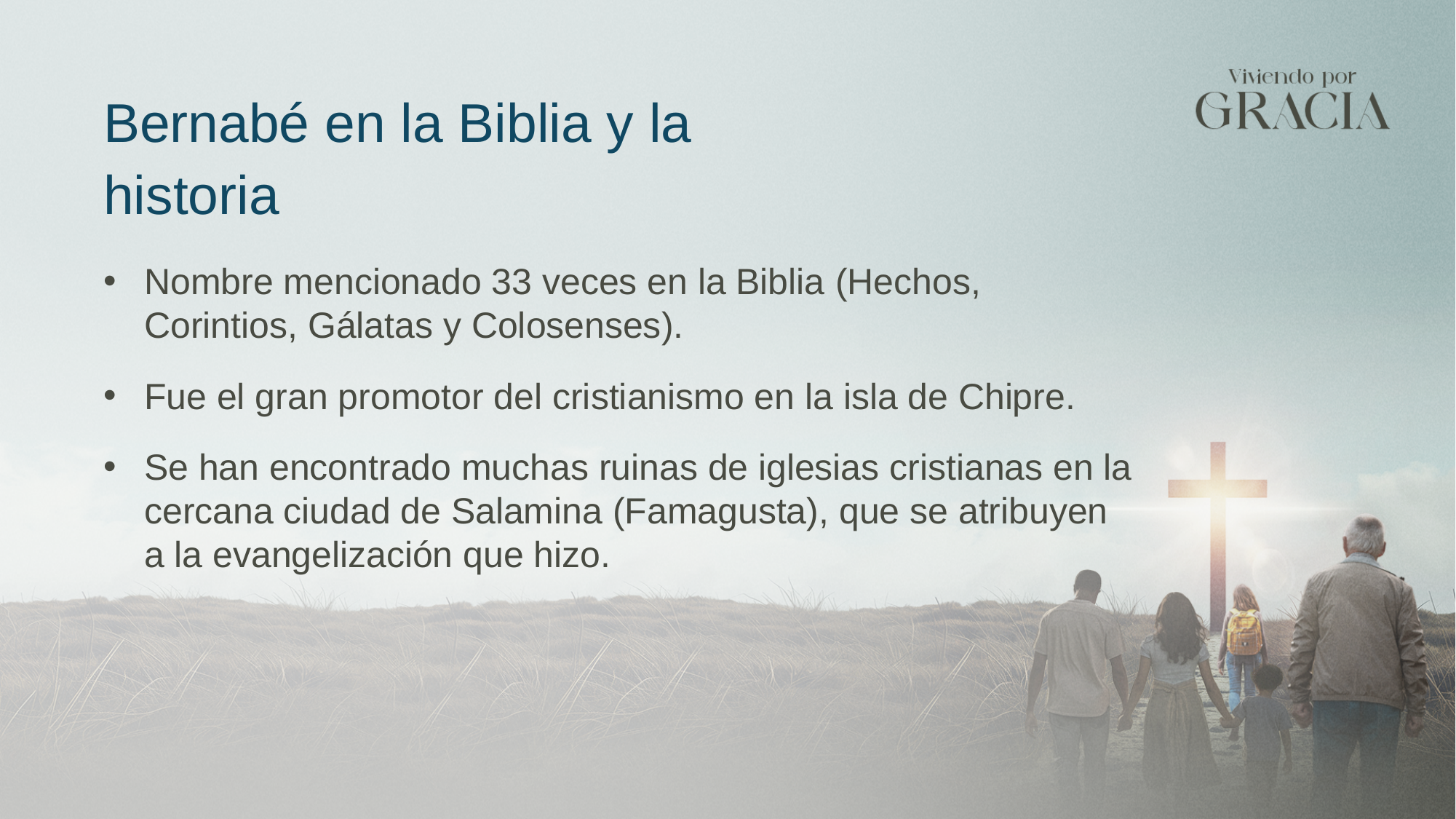

Bernabé en la Biblia y la historia
Nombre mencionado 33 veces en la Biblia (Hechos, Corintios, Gálatas y Colosenses).
Fue el gran promotor del cristianismo en la isla de Chipre.
Se han encontrado muchas ruinas de iglesias cristianas en la cercana ciudad de Salamina (Famagusta), que se atribuyen a la evangelización que hizo.